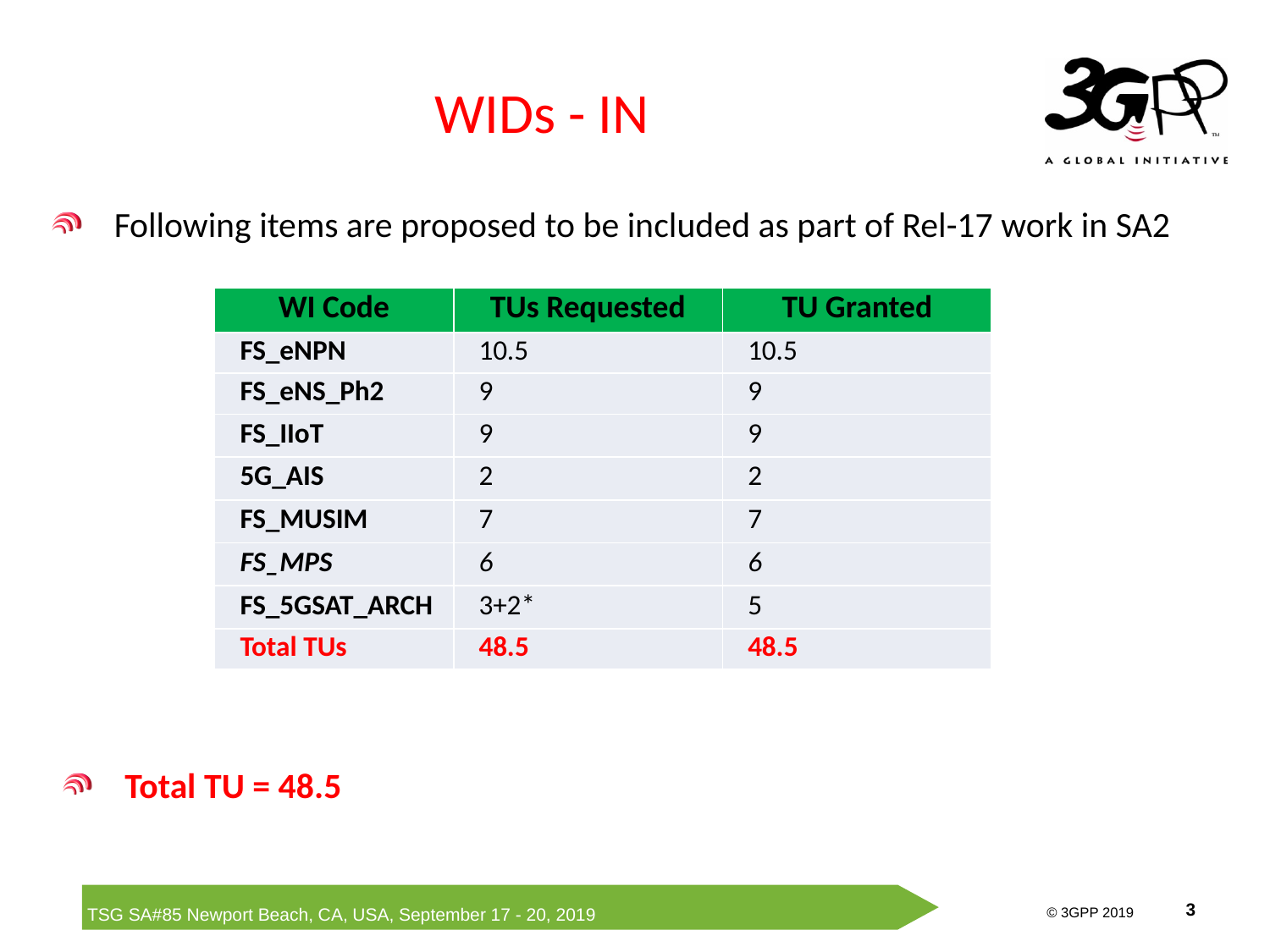

# WIDs - IN
Following items are proposed to be included as part of Rel-17 work in SA2

| WI Code | TUs Requested | TU Granted |
| --- | --- | --- |
| FS\_eNPN | 10.5 | 10.5 |
| FS\_eNS\_Ph2 | 9 | 9 |
| FS\_IIoT | 9 | 9 |
| 5G\_AIS | 2 | 2 |
| FS\_MUSIM | 7 | 7 |
| FS\_MPS | 6 | 6 |
| FS\_5GSAT\_ARCH | 3+2\* | 5 |
| Total TUs | 48.5 | 48.5 |
Total TU = 48.5